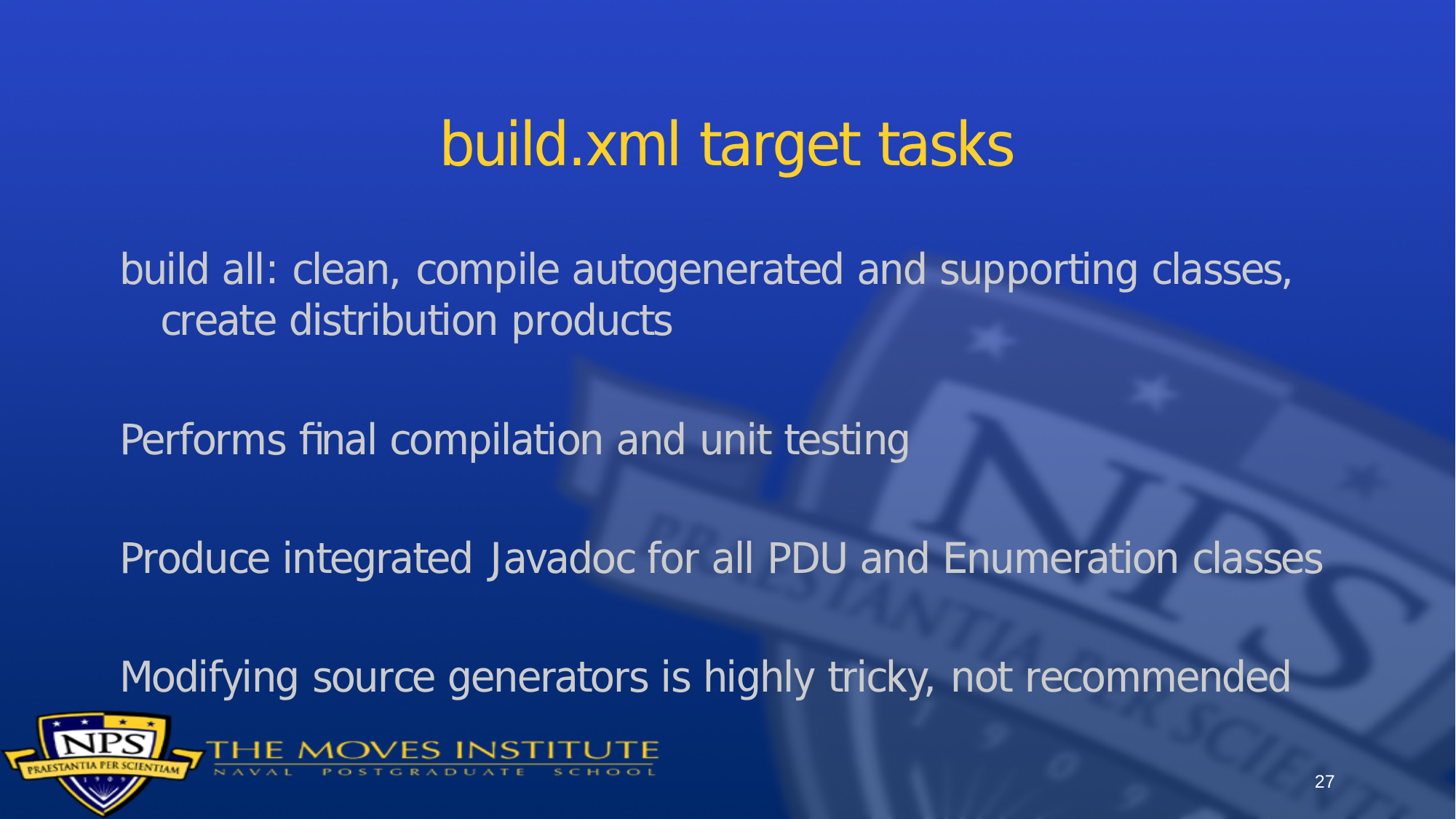

# build.xml target tasks
build all: clean, compile autogenerated and supporting classes, create distribution products

Performs final compilation and unit testing

Produce integrated Javadoc for all PDU and Enumeration classes

Modifying source generators is highly tricky, not recommended
27